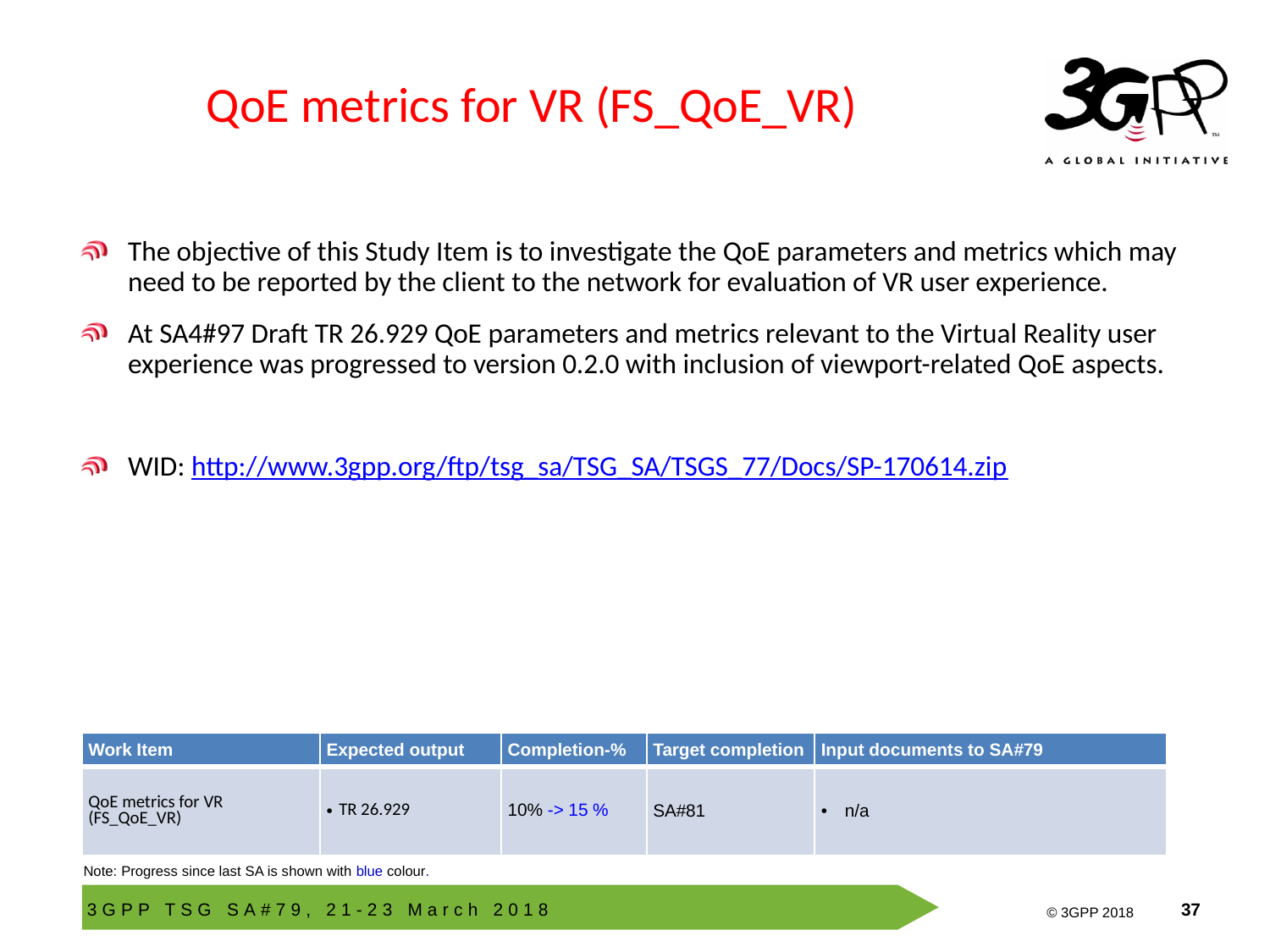

# QoE metrics for VR (FS_QoE_VR)
The objective of this Study Item is to investigate the QoE parameters and metrics which may need to be reported by the client to the network for evaluation of VR user experience.
At SA4#97 Draft TR 26.929 QoE parameters and metrics relevant to the Virtual Reality user experience was progressed to version 0.2.0 with inclusion of viewport-related QoE aspects.

WID: http://www.3gpp.org/ftp/tsg_sa/TSG_SA/TSGS_77/Docs/SP-170614.zip
| Work Item | Expected output | Completion-% | Target completion | Input documents to SA#79 |
| --- | --- | --- | --- | --- |
| QoE metrics for VR (FS\_QoE\_VR) | TR 26.929 | 10% -> 15 % | SA#81 | n/a |
Note: Progress since last SA is shown with blue colour.